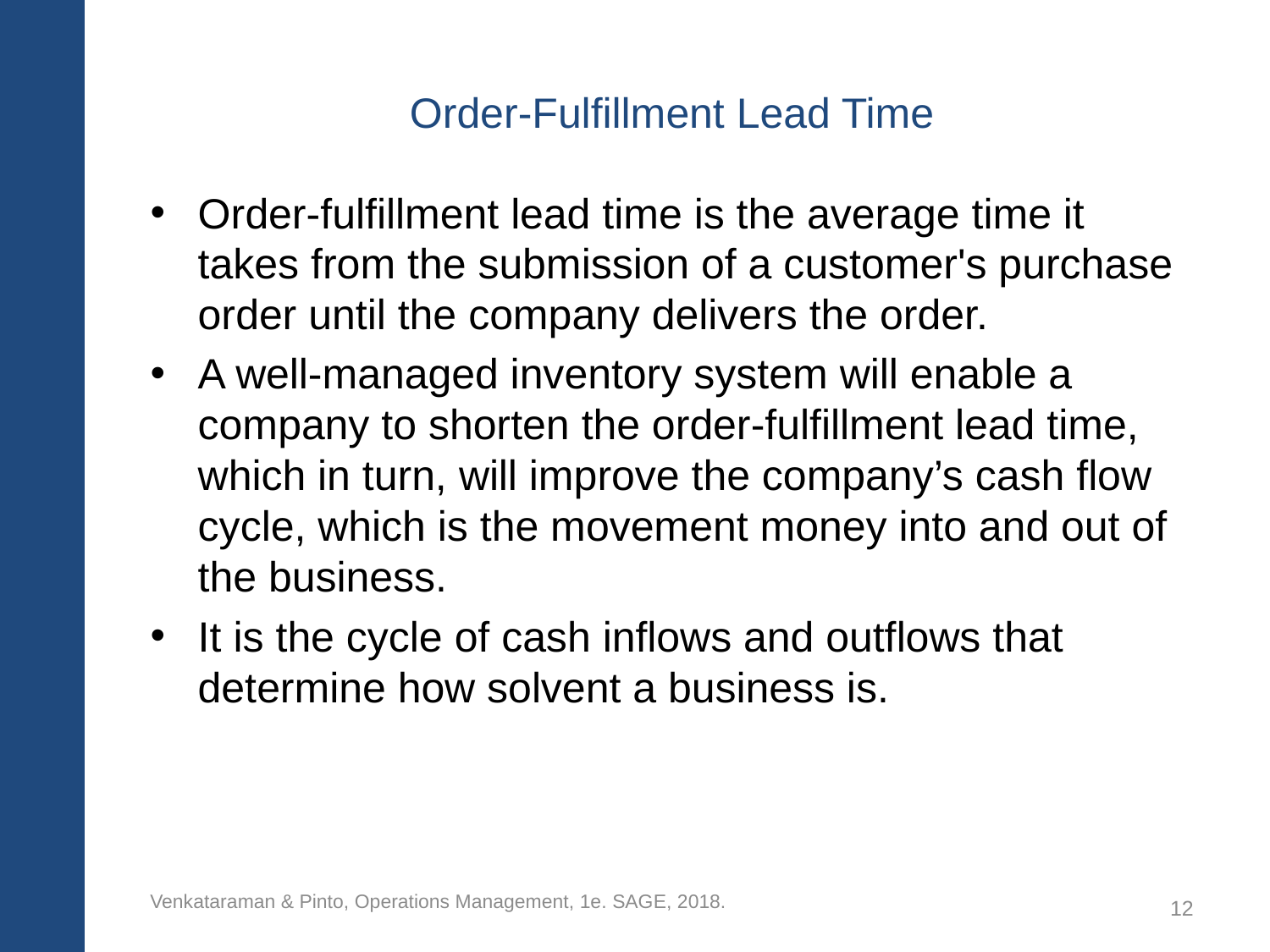

# Order-Fulfillment Lead Time
Order-fulfillment lead time is the average time it takes from the submission of a customer's purchase order until the company delivers the order.
A well-managed inventory system will enable a company to shorten the order-fulfillment lead time, which in turn, will improve the company’s cash flow cycle, which is the movement money into and out of the business.
It is the cycle of cash inflows and outflows that determine how solvent a business is.
Venkataraman & Pinto, Operations Management, 1e. SAGE, 2018.
12